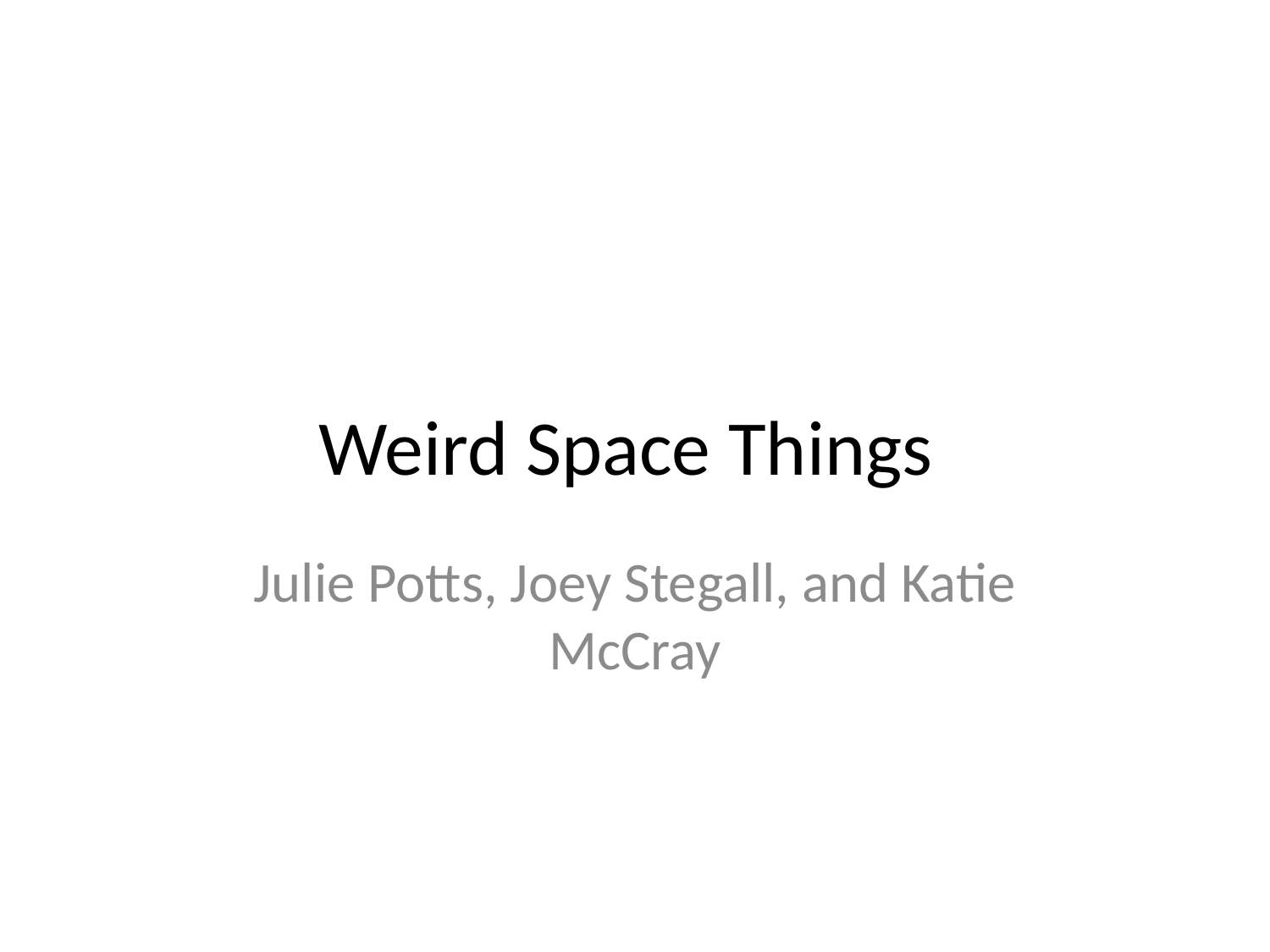

# Weird Space Things
Julie Potts, Joey Stegall, and Katie McCray